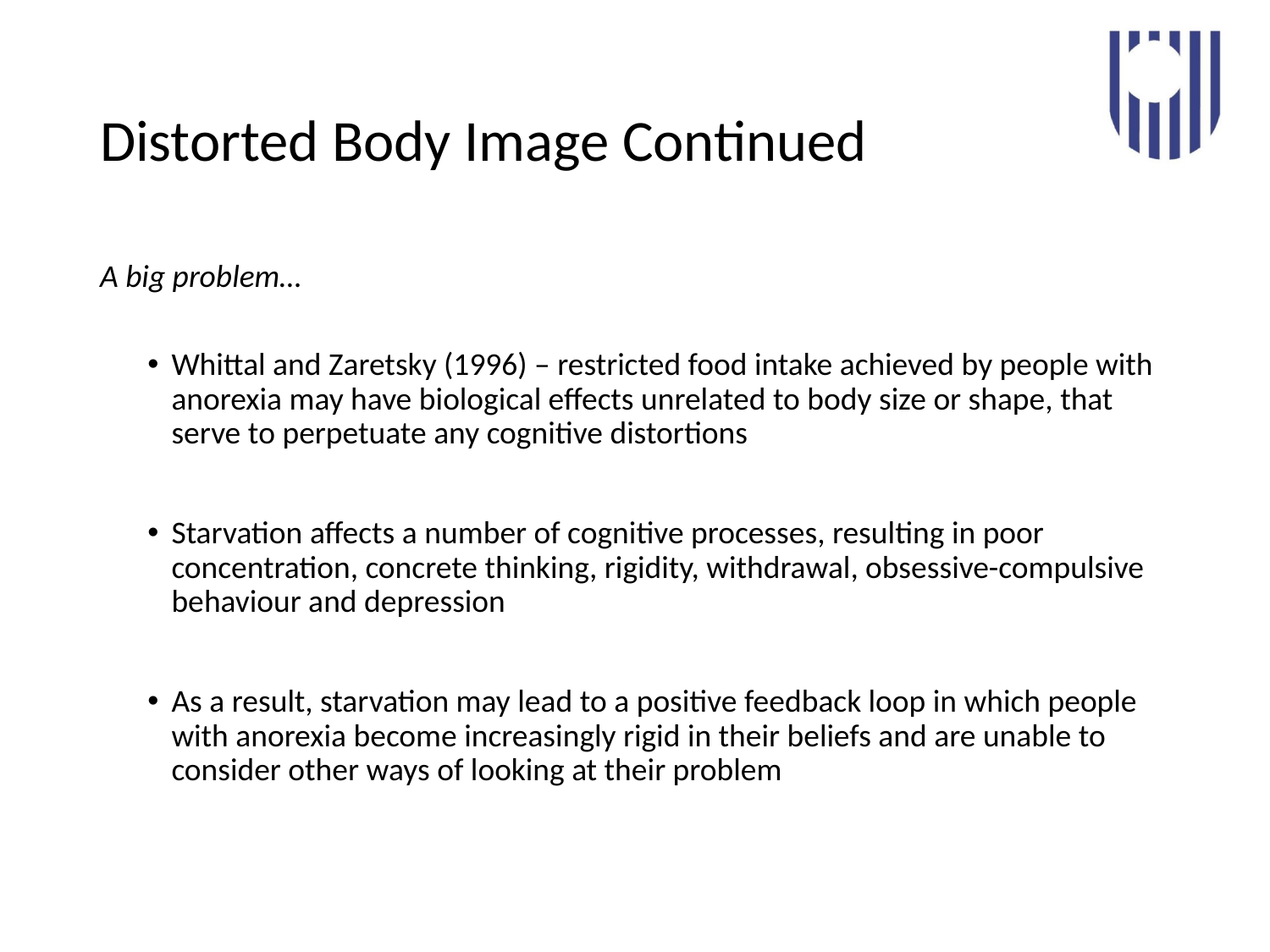

# Distorted Body Image Continued
A big problem…

Whittal and Zaretsky (1996) – restricted food intake achieved by people with anorexia may have biological effects unrelated to body size or shape, that serve to perpetuate any cognitive distortions

Starvation affects a number of cognitive processes, resulting in poor concentration, concrete thinking, rigidity, withdrawal, obsessive-compulsive behaviour and depression

As a result, starvation may lead to a positive feedback loop in which people with anorexia become increasingly rigid in their beliefs and are unable to consider other ways of looking at their problem